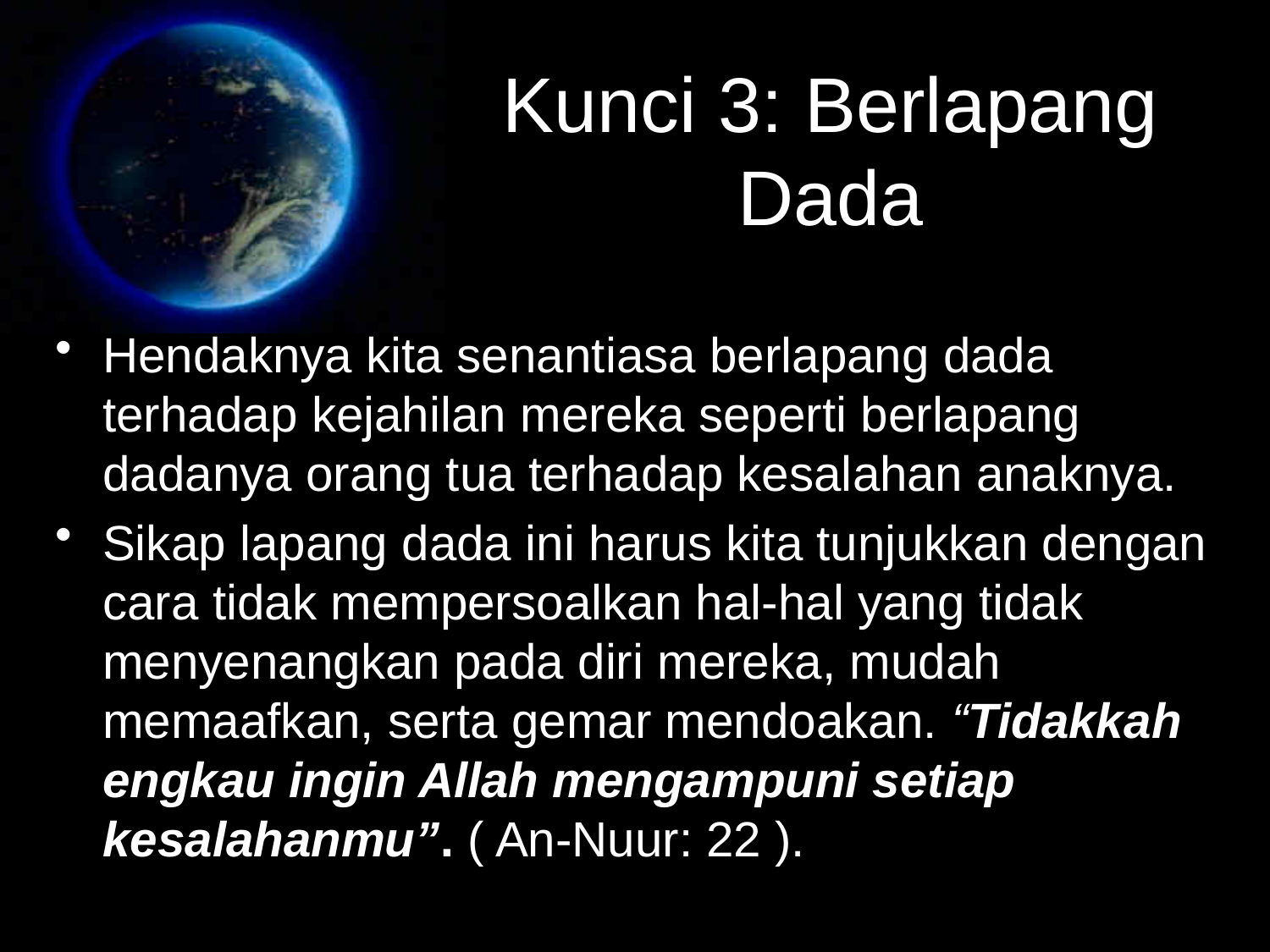

# Kunci 3: Berlapang Dada
Hendaknya kita senantiasa berlapang dada terhadap kejahilan mereka seperti berlapang dadanya orang tua terhadap kesalahan anaknya.
Sikap lapang dada ini harus kita tunjukkan dengan cara tidak mempersoalkan hal-hal yang tidak menyenangkan pada diri mereka, mudah memaafkan, serta gemar mendoakan. “Tidakkah engkau ingin Allah mengampuni setiap kesalahanmu”. ( An-Nuur: 22 ).